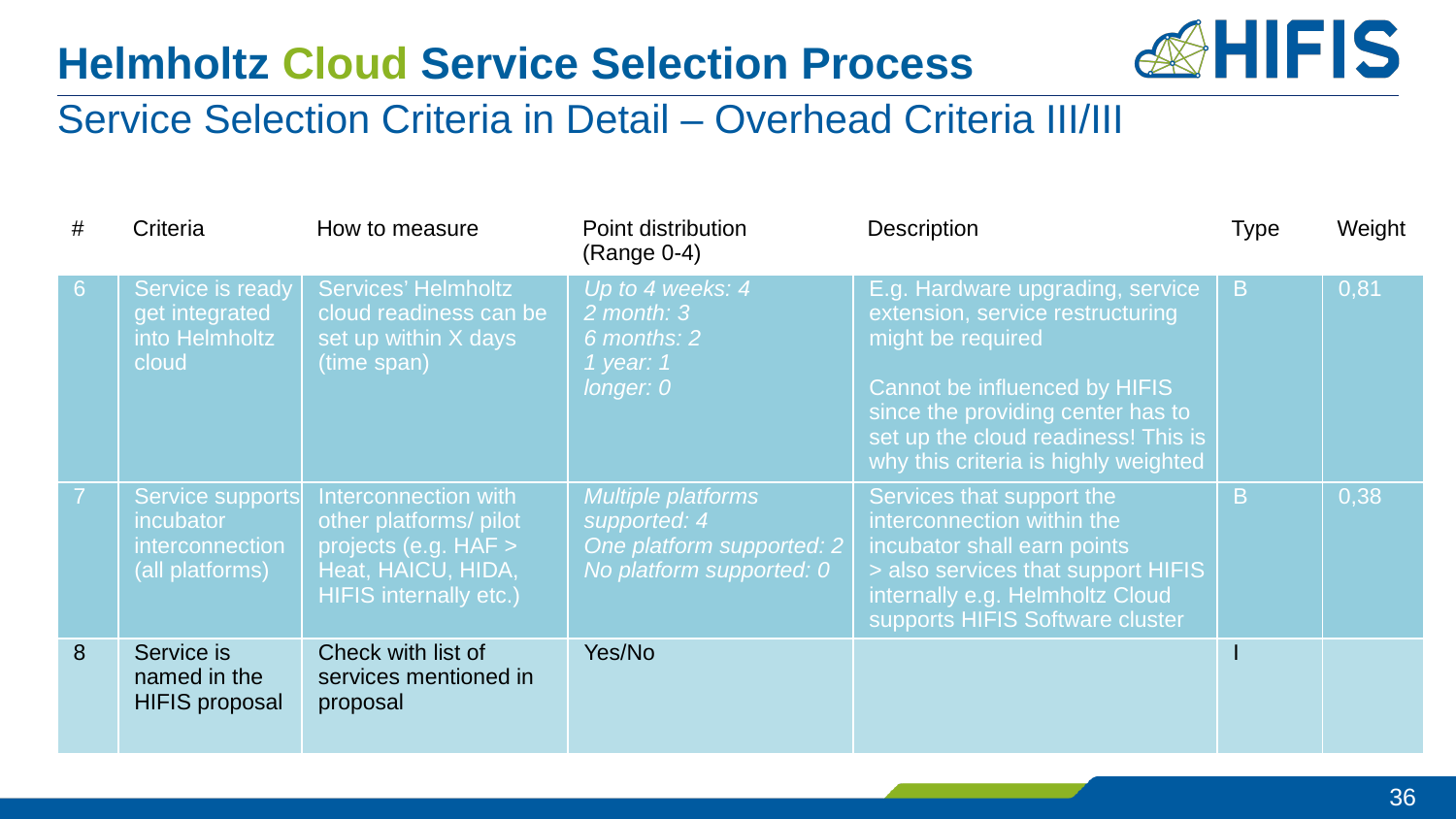

# Helmholtz Cloud Service Selection Process
Service Selection Criteria in Detail – Overhead Criteria III/III
| # | Criteria | How to measure | Point distribution (Range 0-4) | Description | Type | Weight |
| --- | --- | --- | --- | --- | --- | --- |
| 6 | Service is ready get integrated into Helmholtz cloud | Services’ Helmholtz cloud readiness can be set up within X days (time span) | Up to 4 weeks: 4 2 month: 3 6 months: 2 1 year: 1 longer: 0 | E.g. Hardware upgrading, service extension, service restructuring might be required Cannot be influenced by HIFIS since the providing center has to set up the cloud readiness! This is why this criteria is highly weighted | B | 0,81 |
| 7 | Service supports incubator interconnection (all platforms) | Interconnection with other platforms/ pilot projects (e.g. HAF > Heat, HAICU, HIDA, HIFIS internally etc.) | Multiple platforms supported: 4 One platform supported: 2 No platform supported: 0 | Services that support the interconnection within the incubator shall earn points > also services that support HIFIS internally e.g. Helmholtz Cloud supports HIFIS Software cluster | B | 0,38 |
| 8 | Service is named in the HIFIS proposal | Check with list of services mentioned in proposal | Yes/No |  | I |  |